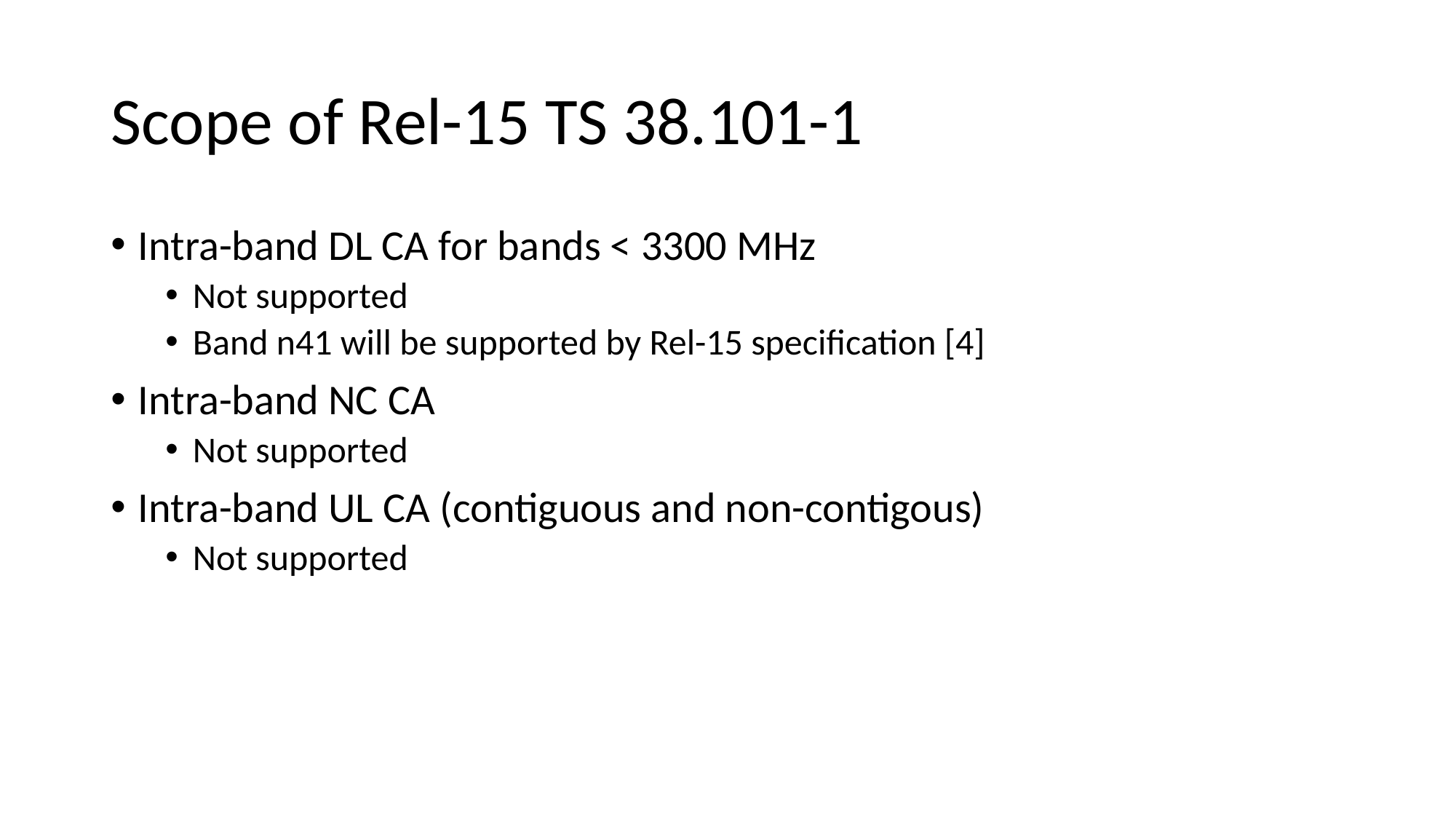

# Scope of Rel-15 TS 38.101-1
Intra-band DL CA for bands < 3300 MHz
Not supported
Band n41 will be supported by Rel-15 specification [4]
Intra-band NC CA
Not supported
Intra-band UL CA (contiguous and non-contigous)
Not supported